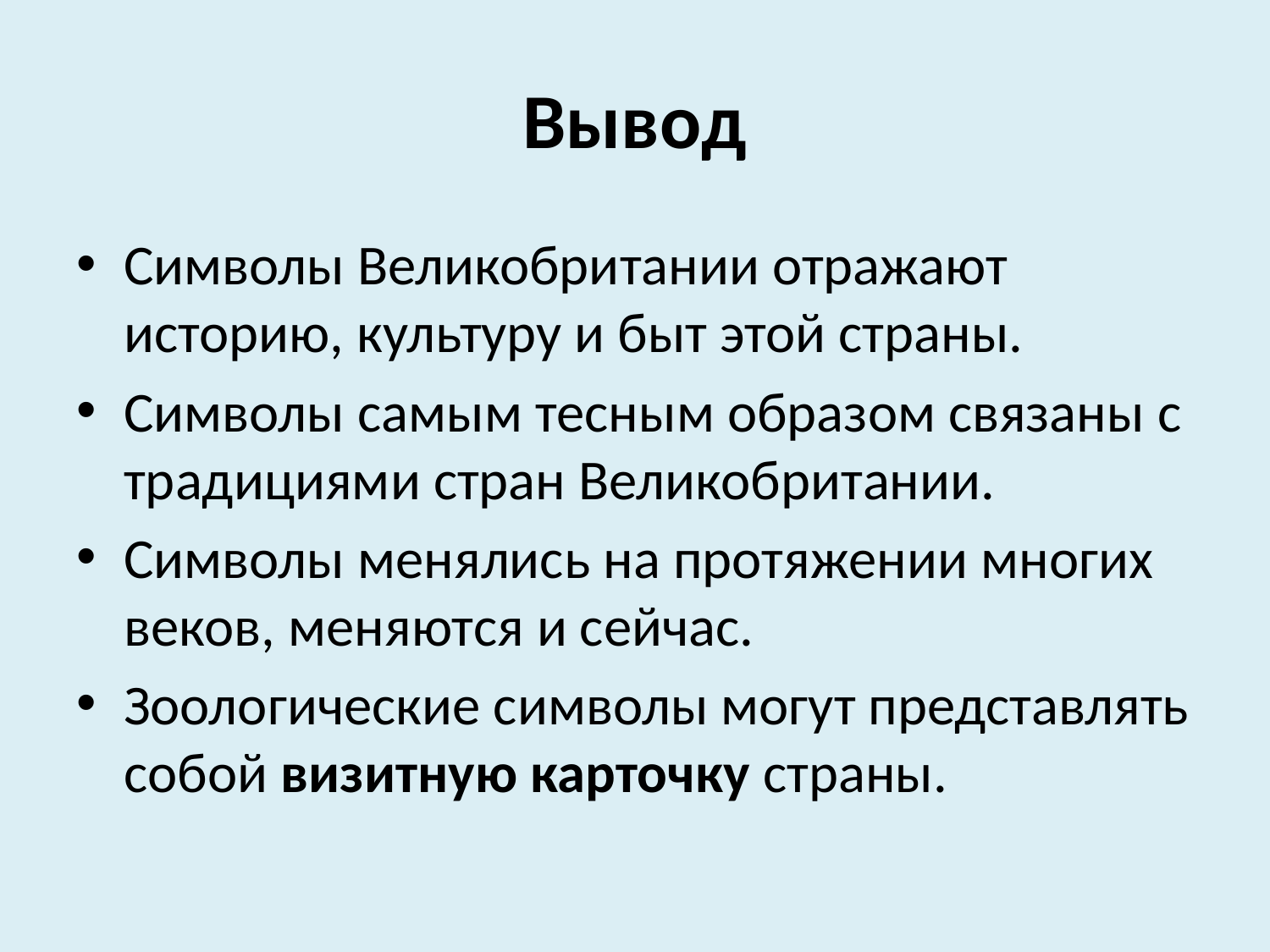

# Вывод
Символы Великобритании отражают историю, культуру и быт этой страны.
Символы самым тесным образом связаны с традициями стран Великобритании.
Символы менялись на протяжении многих веков, меняются и сейчас.
Зоологические символы могут представлять собой визитную карточку страны.